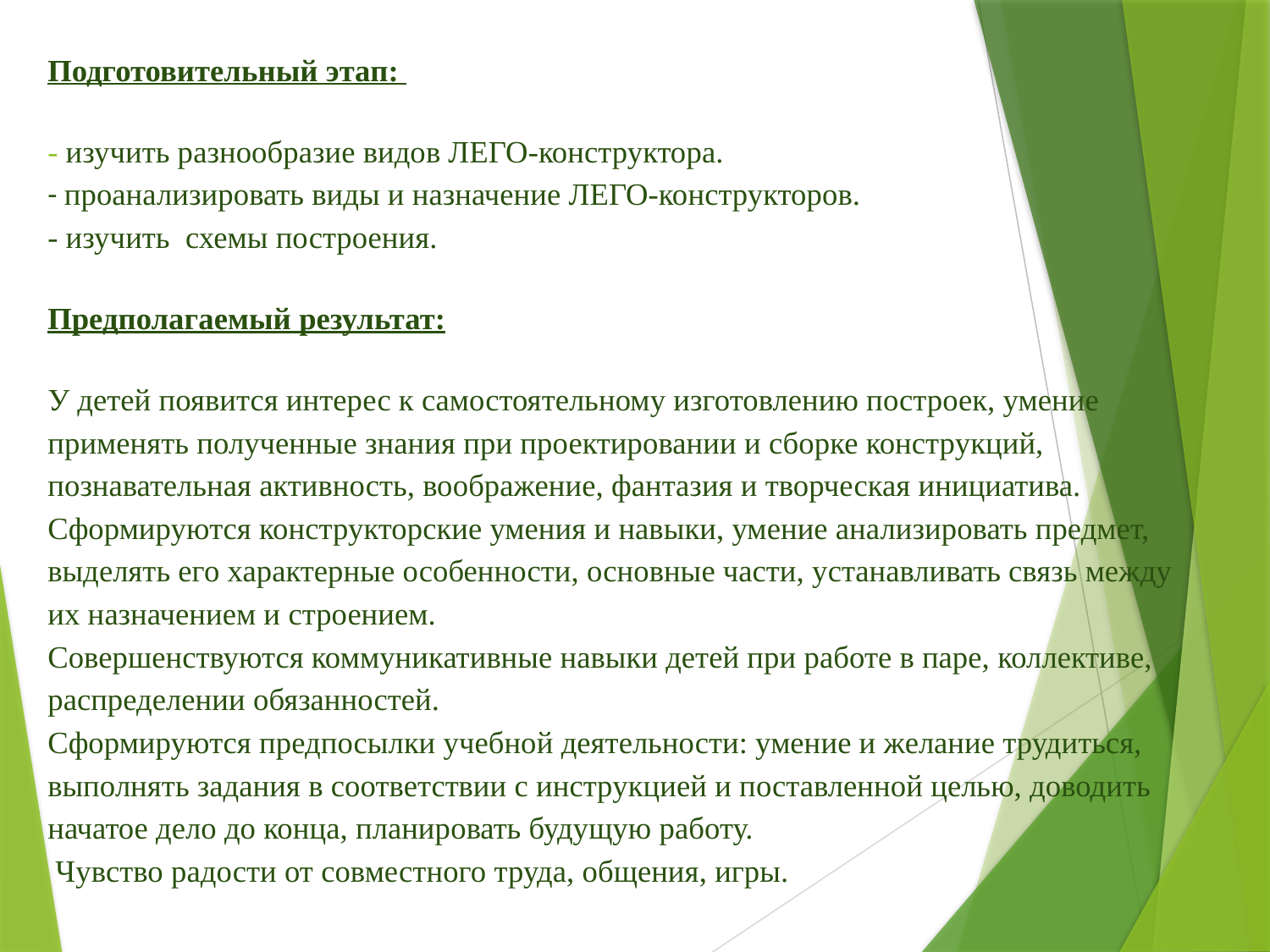

# Подготовительный этап: - изучить разнообразие видов ЛЕГО-конструктора. - проанализировать виды и назначение ЛЕГО-конструкторов. - изучить  схемы построения.   Предполагаемый результат: У детей появится интерес к самостоятельному изготовлению построек, умение применять полученные знания при проектировании и сборке конструкций, познавательная активность, воображение, фантазия и творческая инициатива. Сформируются конструкторские умения и навыки, умение анализировать предмет, выделять его характерные особенности, основные части, устанавливать связь между их назначением и строением. Совершенствуются коммуникативные навыки детей при работе в паре, коллективе, распределении обязанностей. Сформируются предпосылки учебной деятельности: умение и желание трудиться, выполнять задания в соответствии с инструкцией и поставленной целью, доводить начатое дело до конца, планировать будущую работу. Чувство радости от совместного труда, общения, игры.